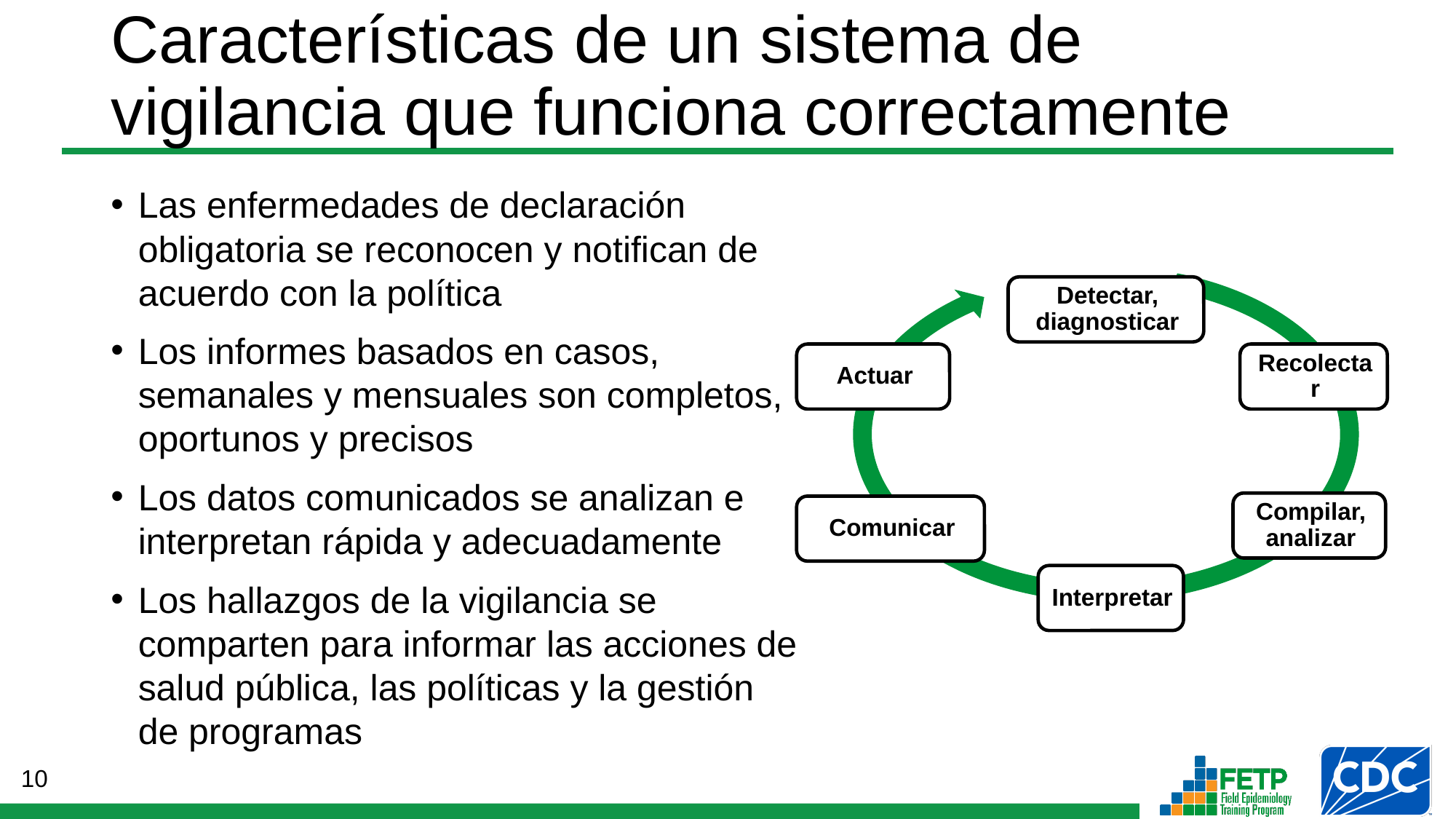

# Características de un sistema de vigilancia que funciona correctamente
Las enfermedades de declaración obligatoria se reconocen y notifican de acuerdo con la política
Los informes basados en casos, semanales y mensuales son completos, oportunos y precisos
Los datos comunicados se analizan e interpretan rápida y adecuadamente
Los hallazgos de la vigilancia se comparten para informar las acciones de salud pública, las políticas y la gestión de programas

Detectar, diagnosticar
Recolectar
Compilar, analizar
Interpretar
Comunicar
Actuar